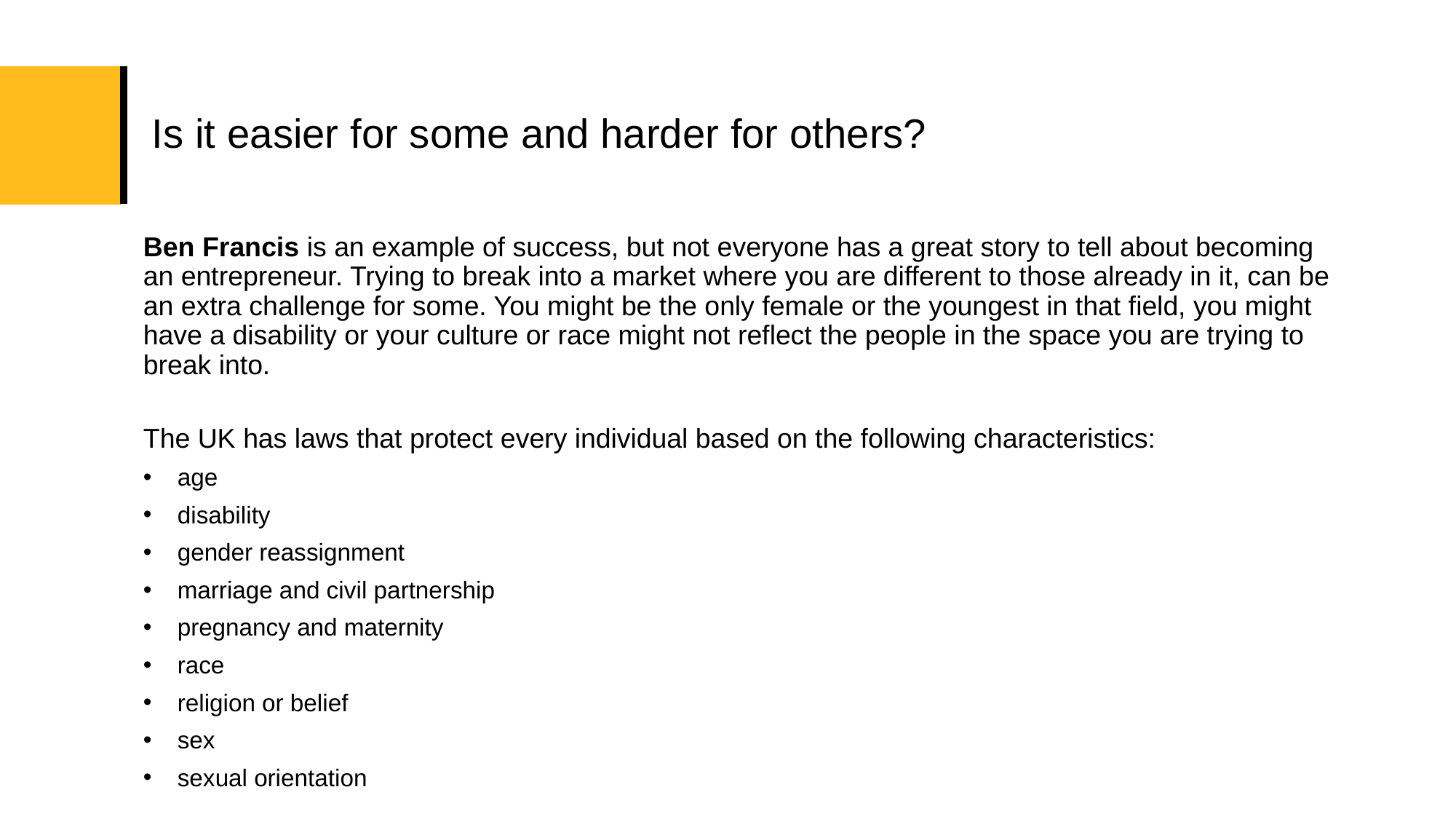

# Is it easier for some and harder for others?
Ben Francis is an example of success, but not everyone has a great story to tell about becoming an entrepreneur. Trying to break into a market where you are different to those already in it, can be an extra challenge for some. You might be the only female or the youngest in that field, you might have a disability or your culture or race might not reflect the people in the space you are trying to break into.
The UK has laws that protect every individual based on the following characteristics:
age
disability
gender reassignment
marriage and civil partnership
pregnancy and maternity
race
religion or belief
sex
sexual orientation